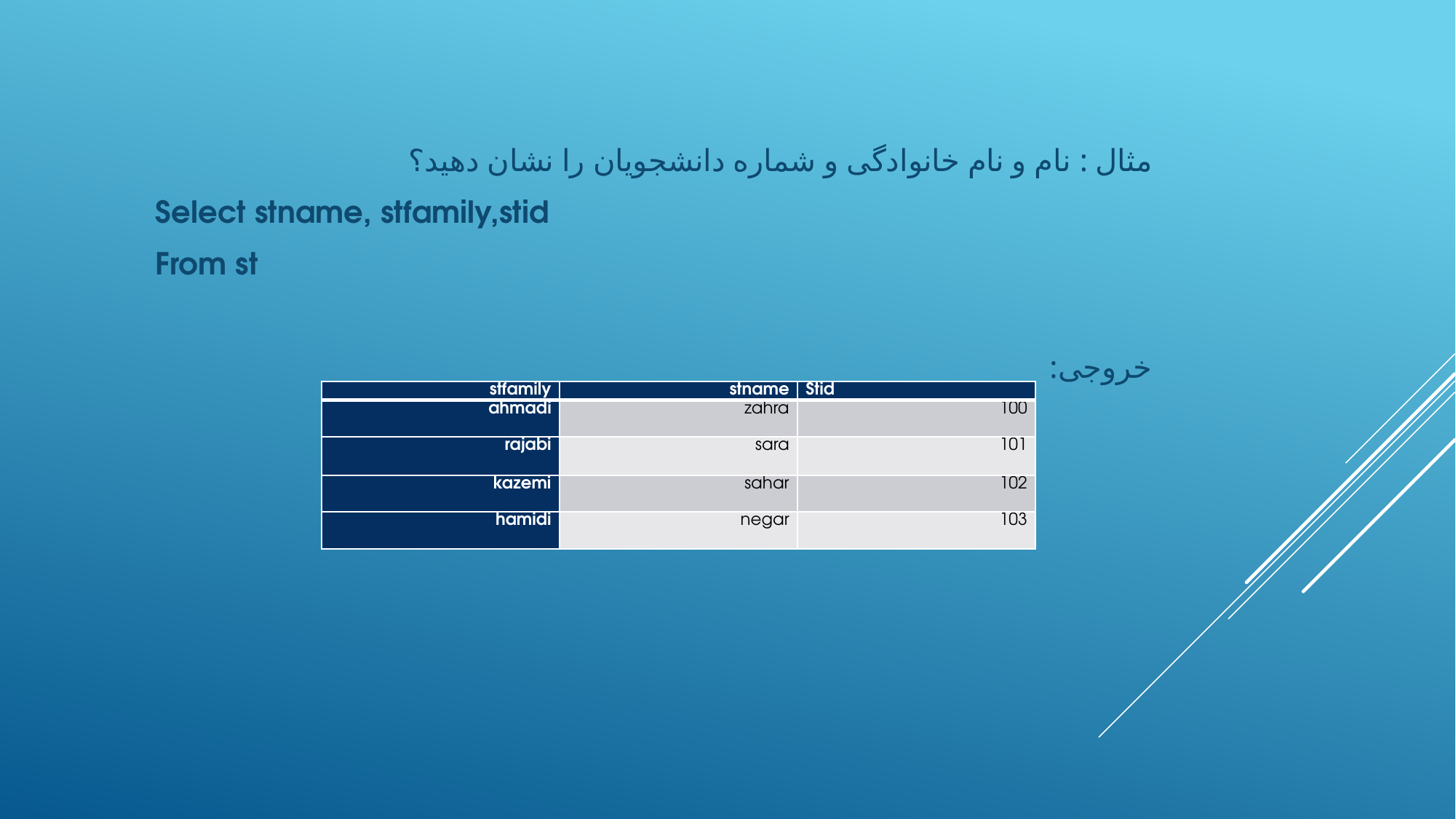

مثال : نام و نام خانوادگی و شماره دانشجویان را نشان دهید؟
Select stname, stfamily,stid
From st

خروجی:

| stfamily | stname | Stid |
| --- | --- | --- |
| ahmadi | zahra | 100 |
| rajabi | sara | 101 |
| kazemi | sahar | 102 |
| hamidi | negar | 103 |